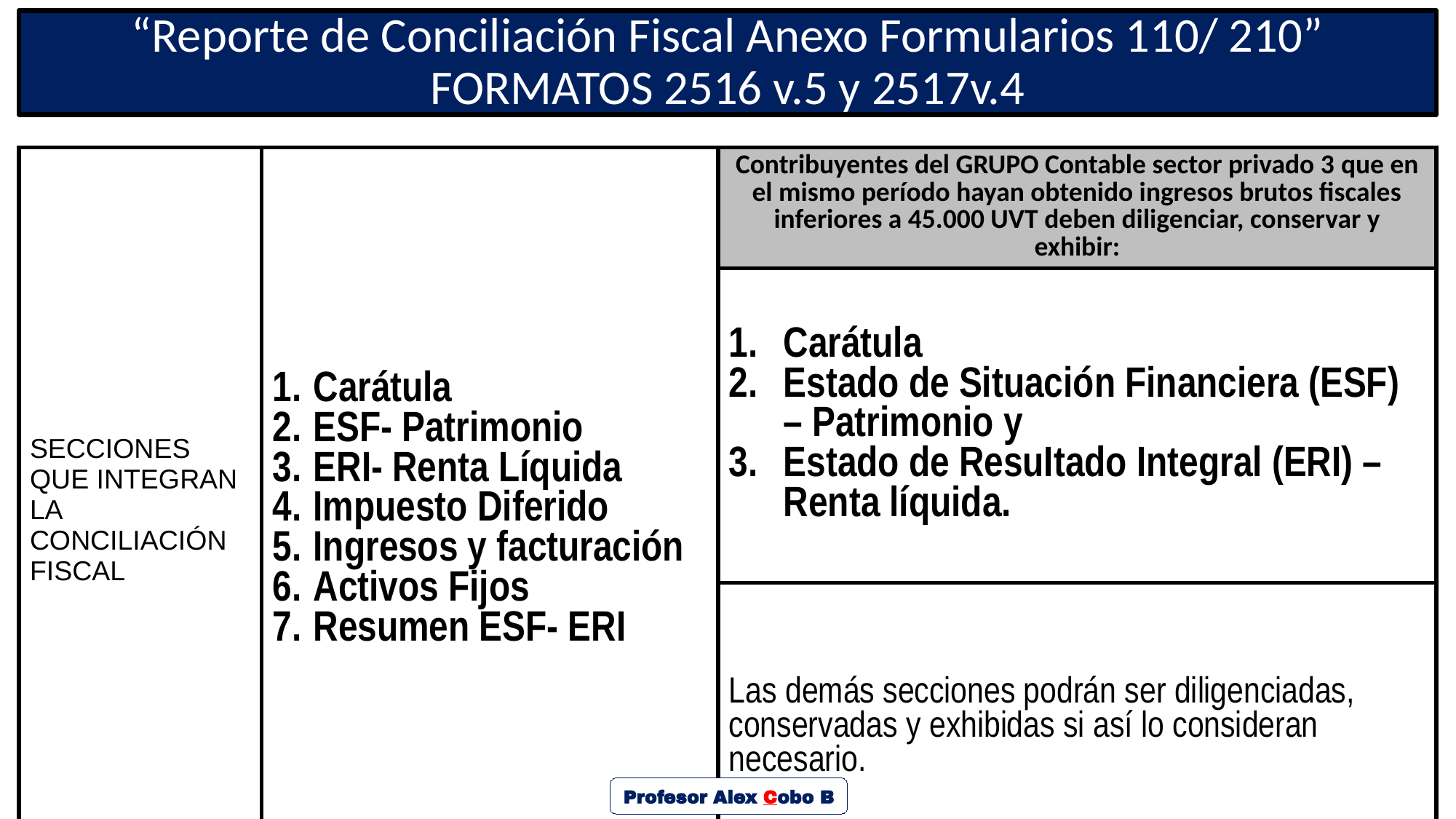

“Reporte de Conciliación Fiscal Anexo Formularios 110/ 210”
FORMATOS 2516 v.5 y 2517v.4
| SECCIONES QUE INTEGRAN LA CONCILIACIÓN FISCAL | Carátula ESF- Patrimonio ERI- Renta Líquida Impuesto Diferido Ingresos y facturación Activos Fijos Resumen ESF- ERI | Contribuyentes del GRUPO Contable sector privado 3 que en el mismo período hayan obtenido ingresos brutos fiscales inferiores a 45.000 UVT deben diligenciar, conservar y exhibir: |
| --- | --- | --- |
|  |  | Carátula Estado de Situación Financiera (ESF) – Patrimonio y Estado de ResuItado Integral (ERI) – Renta líquida. |
|  |  | Las demás secciones podrán ser diligenciadas, conservadas y exhibidas si así lo consideran necesario. |
Profesor Alex Cobo B